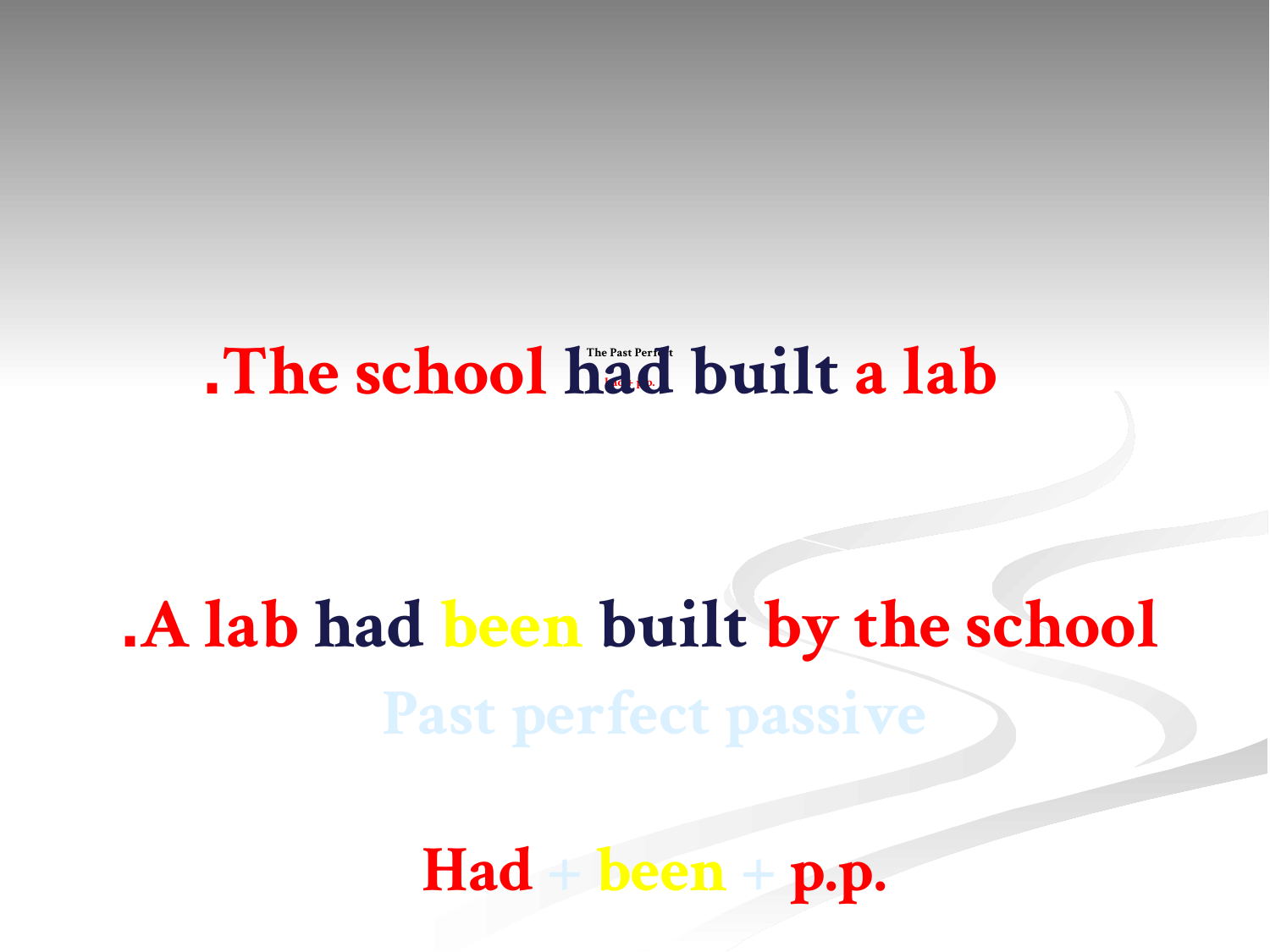

The school had built a lab.
# The Past Perfect had + p.p.
A lab had been built by the school.
Past perfect passive

Had + been + p.p.